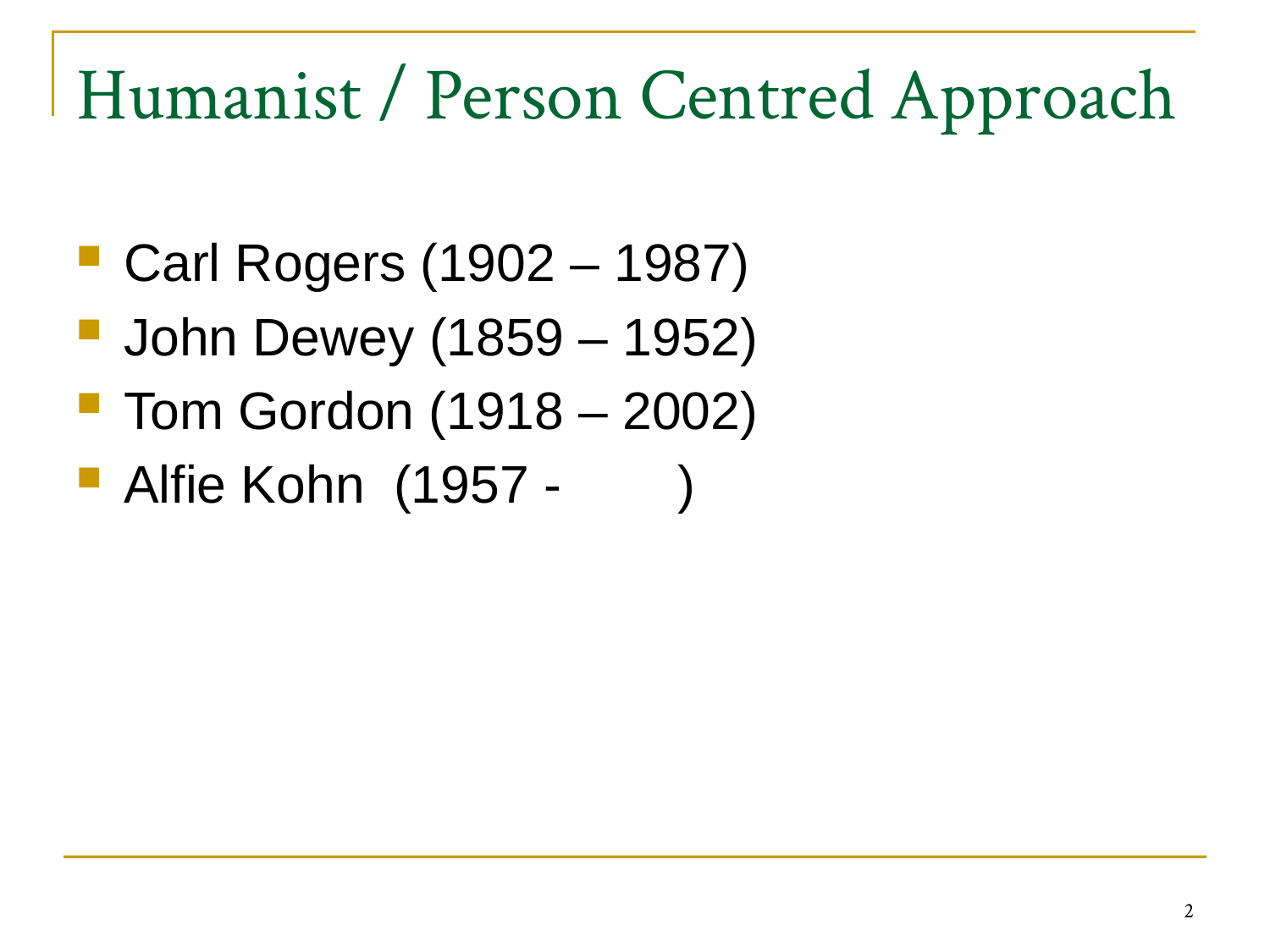

# Humanist / Person Centred Approach
Carl Rogers (1902 – 1987)
John Dewey (1859 – 1952)
Tom Gordon (1918 – 2002)
Alfie Kohn  (1957 -        )
2